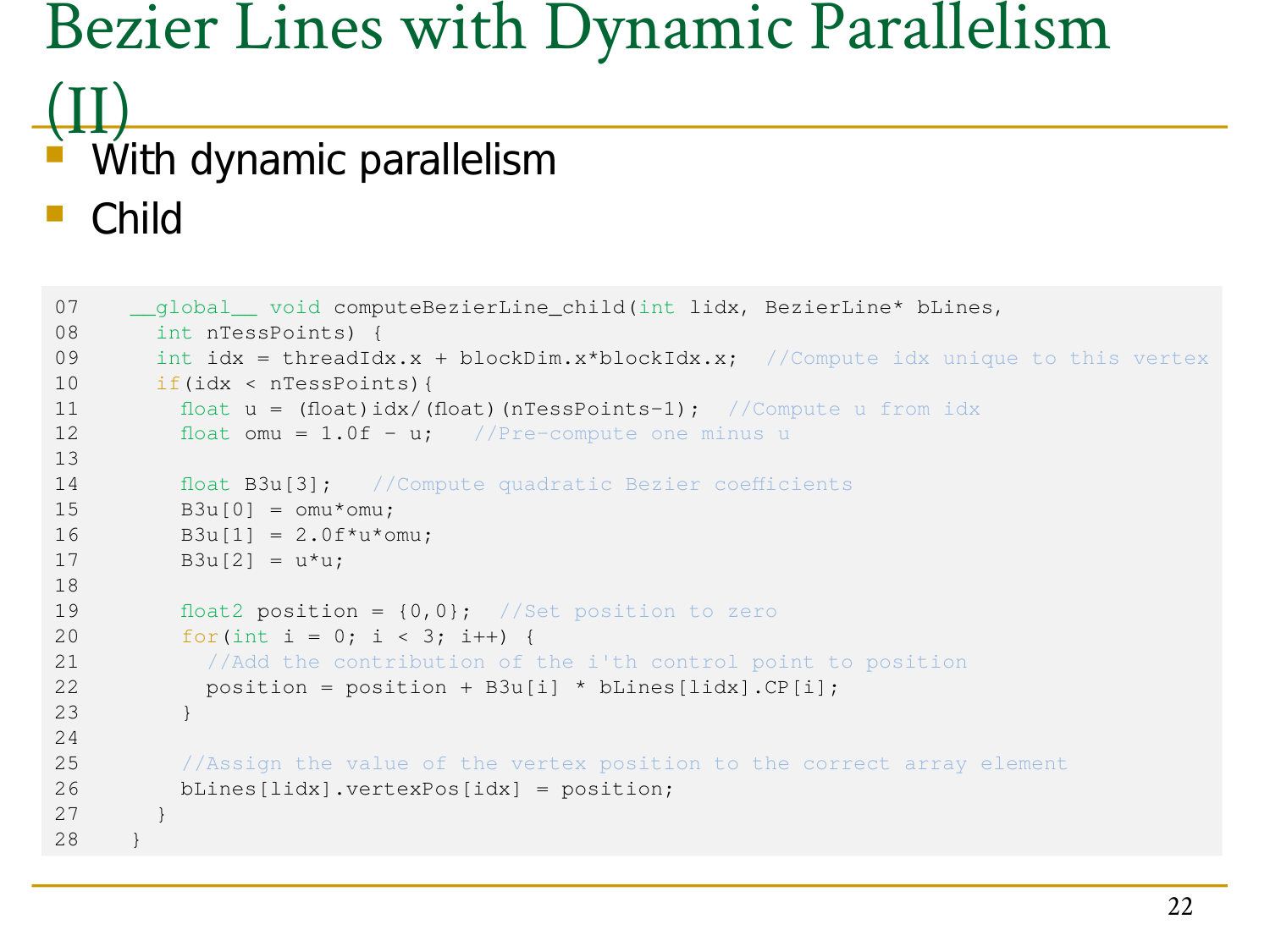

# Bezier Lines with Dynamic Parallelism (II)
With dynamic parallelism
Child

07    __global__ void computeBezierLine_child(int lidx, BezierLine* bLines,
08      int nTessPoints) {
09      int idx = threadIdx.x + blockDim.x*blockIdx.x;  //Compute idx unique to this vertex
10      if(idx < nTessPoints){
11        float u = (float)idx/(float)(nTessPoints-1);  //Compute u from idx
12        float omu = 1.0f - u;   //Pre-compute one minus u
13
14        float B3u[3];   //Compute quadratic Bezier coefficients
15        B3u[0] = omu*omu;
16        B3u[1] = 2.0f*u*omu;
17        B3u[2] = u*u;
18
19        float2 position = {0,0};  //Set position to zero
20        for(int i = 0; i < 3; i++) {
21          //Add the contribution of the i'th control point to position
22          position = position + B3u[i] * bLines[lidx].CP[i];
23        }
24
25        //Assign the value of the vertex position to the correct array element
26        bLines[lidx].vertexPos[idx] = position;
27      }
28    }
22